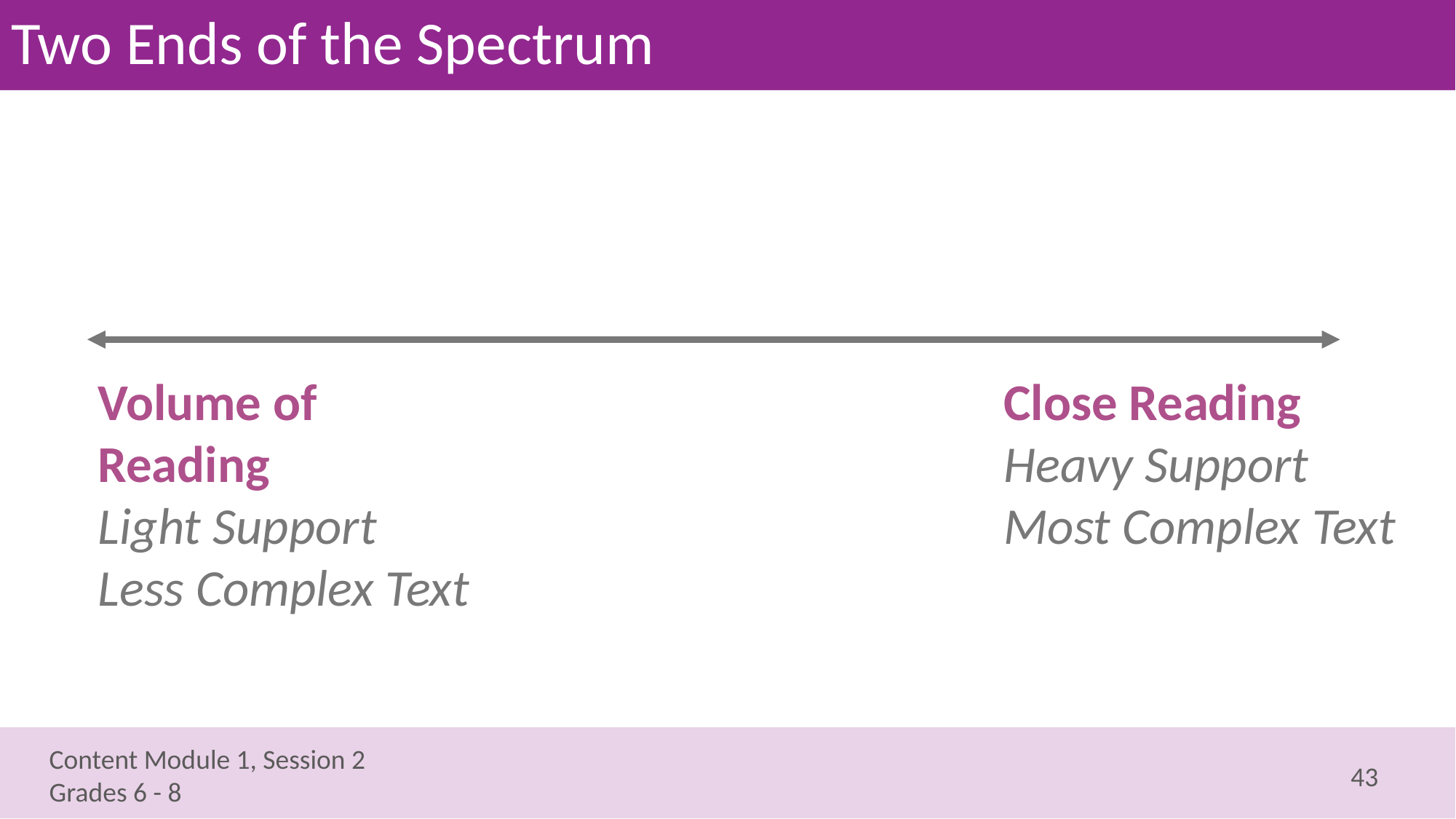

# Two Ends of the Spectrum

Volume of Reading
Light Support
Less Complex Text
Close Reading
Heavy Support
Most Complex Text
43